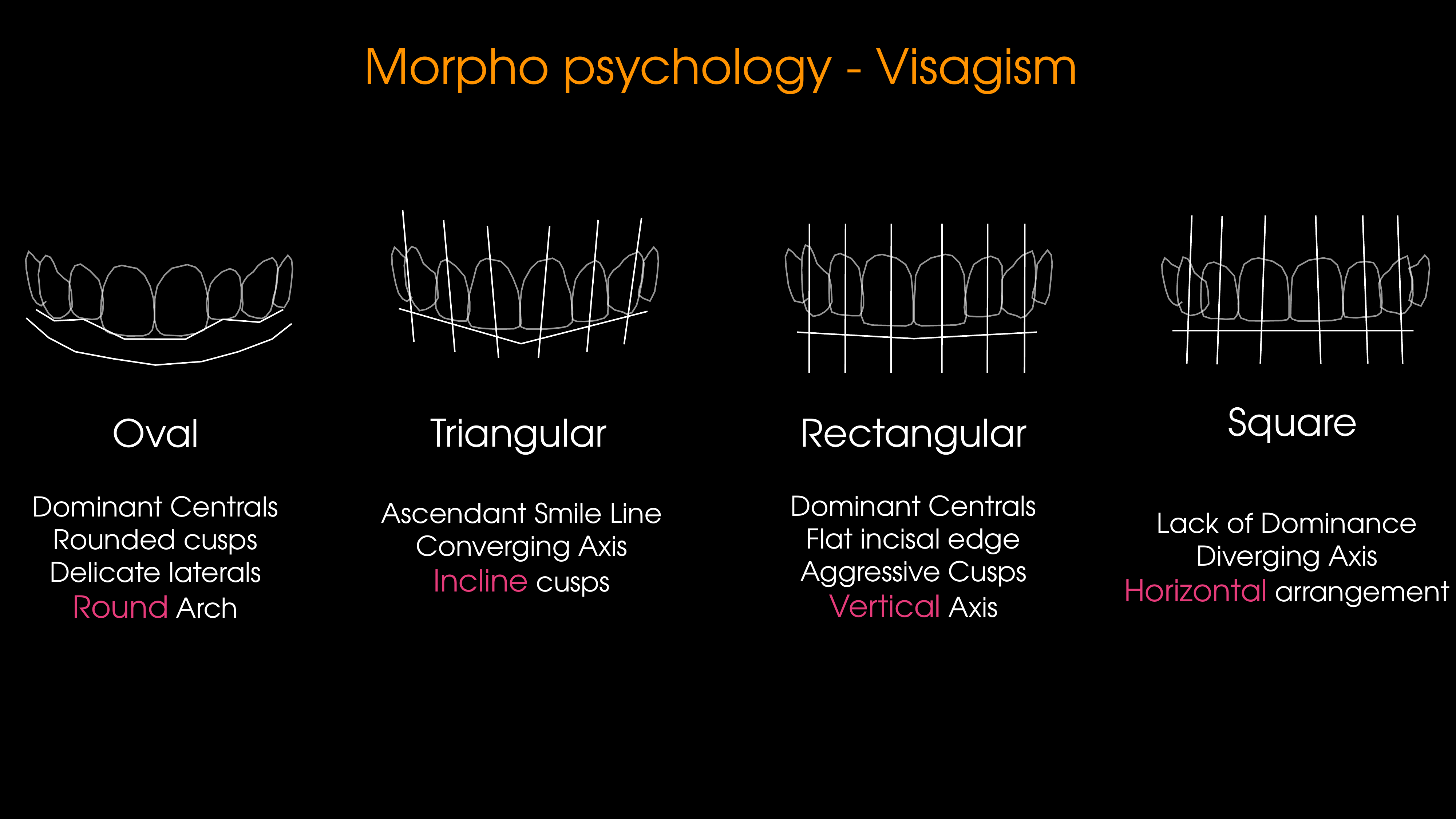

Morpho psychology - Visagism

Square
Triangular
Rectangular
Oval
Dominant Centrals
Flat incisal edge
Aggressive Cusps
Vertical Axis
Dominant Centrals
Rounded cusps
Delicate laterals
Round Arch
Lack of Dominance
Diverging Axis
Horizontal arrangement
Ascendant Smile Line
Converging Axis
Incline cusps